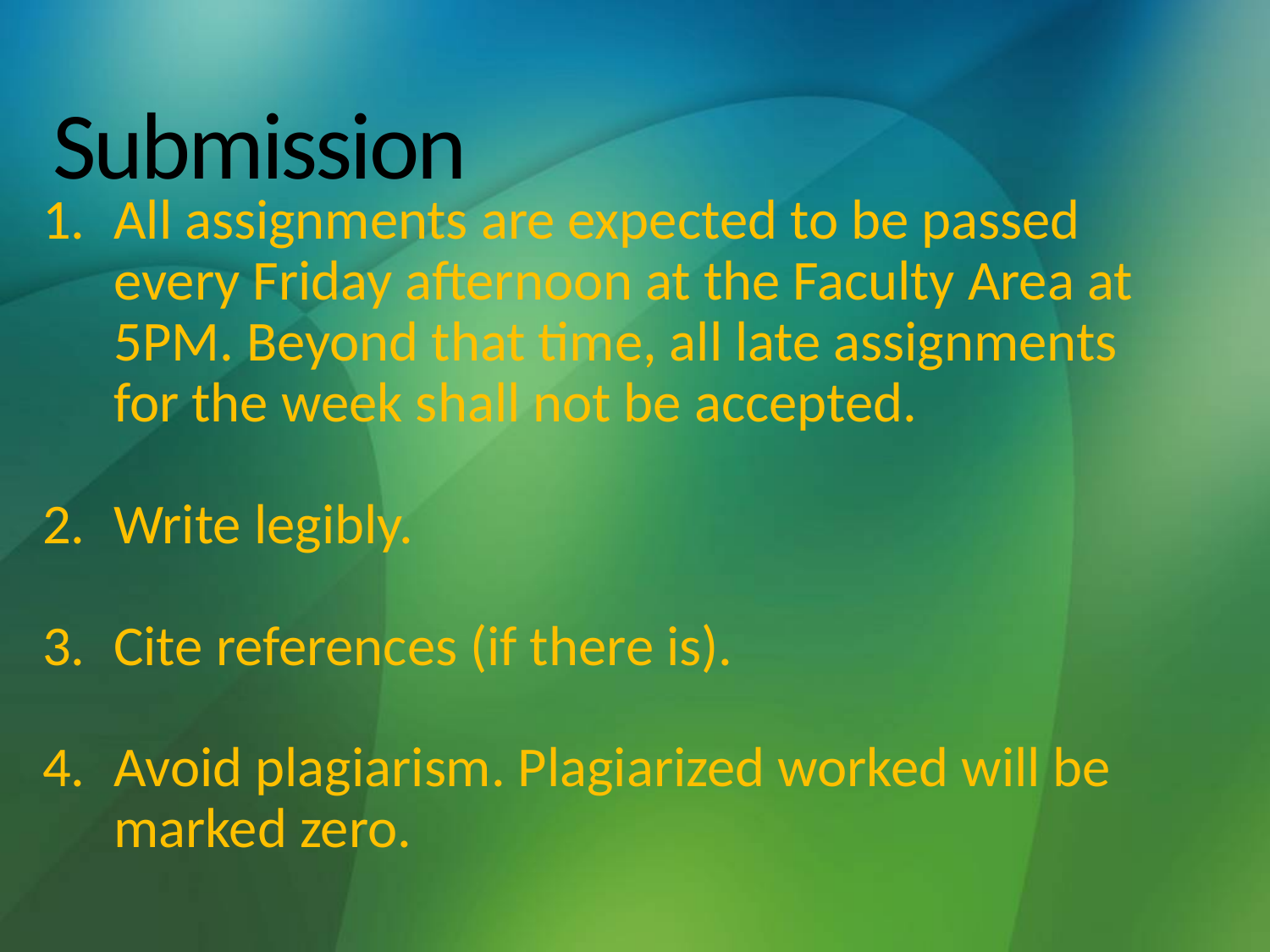

# Submission
All assignments are expected to be passed every Friday afternoon at the Faculty Area at 5PM. Beyond that time, all late assignments for the week shall not be accepted.

Write legibly.

Cite references (if there is).

Avoid plagiarism. Plagiarized worked will be marked zero.